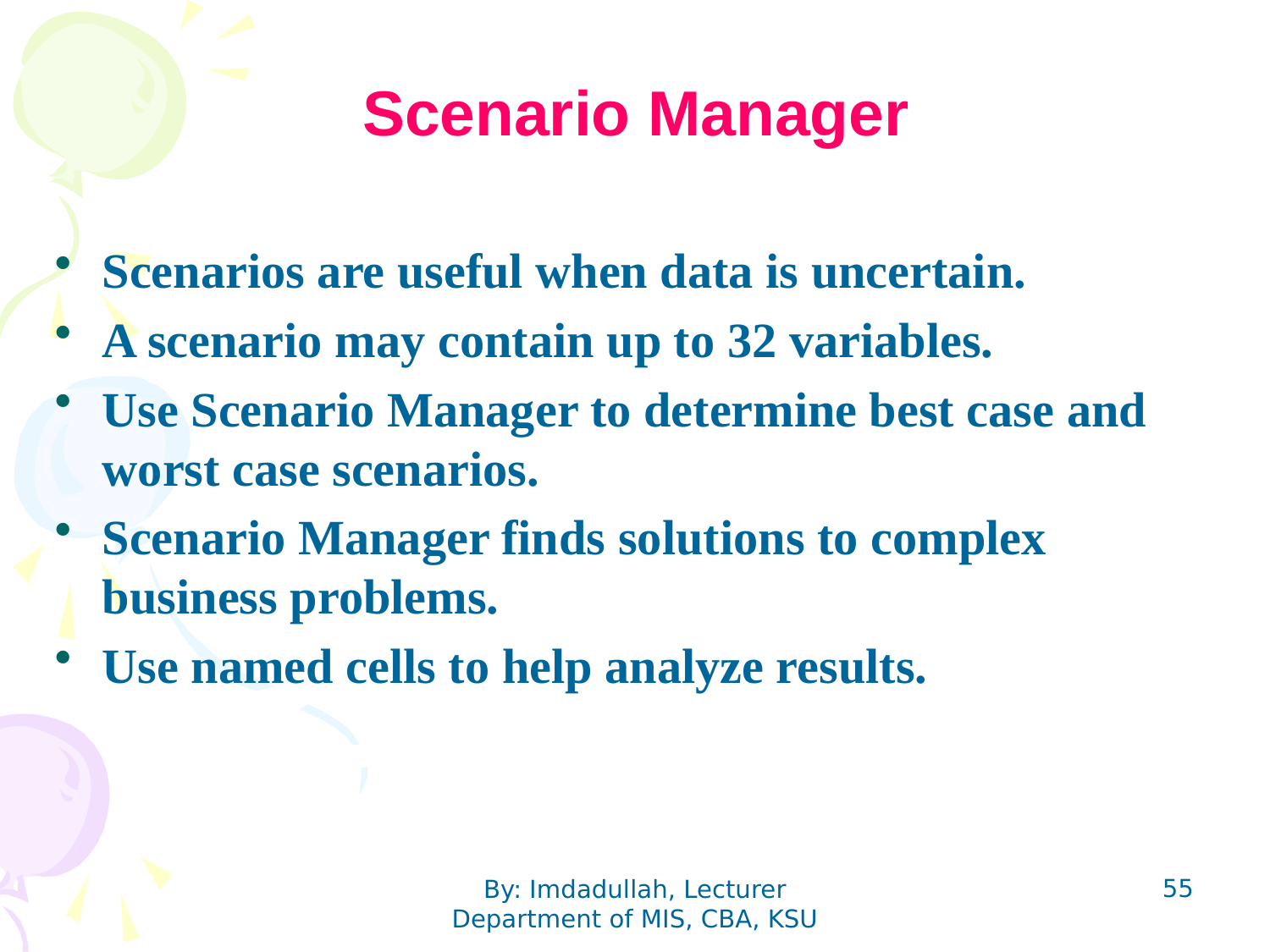

Scenario Manager
Scenarios are useful when data is uncertain.
A scenario may contain up to 32 variables.
Use Scenario Manager to determine best case and worst case scenarios.
Scenario Manager finds solutions to complex business problems.
Use named cells to help analyze results.
55
By: Imdadullah, Lecturer Department of MIS, CBA, KSU